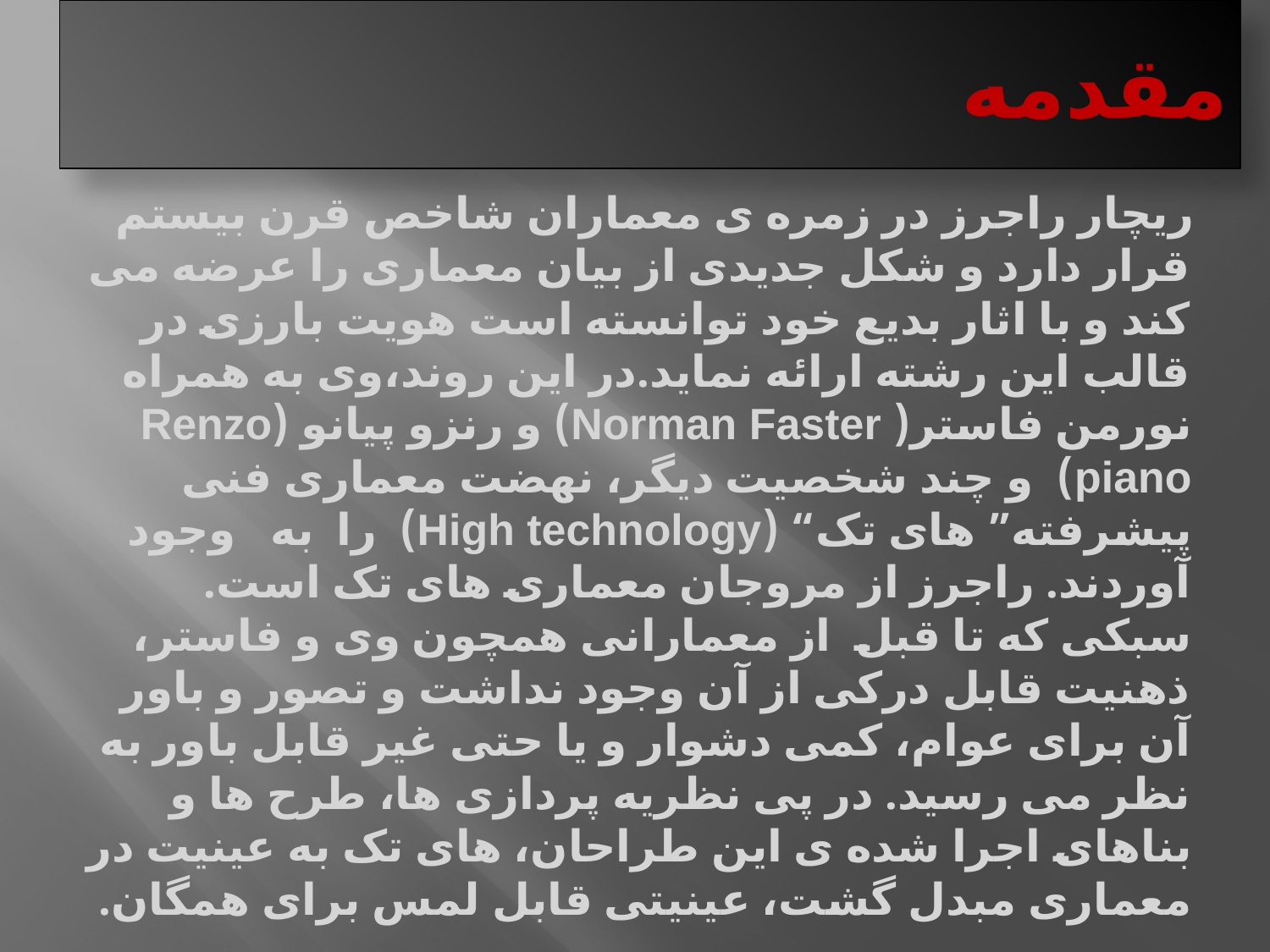

# مقدمه
    ریچار راجرز در زمره ی معماران شاخص قرن بیستم قرار دارد و شکل جدیدی از بیان معماری را عرضه می کند و با اثار بدیع خود توانسته است هویت بارزی در قالب این رشته ارائه نماید.در این روند،وی به همراه نورمن فاستر( Norman Faster) و رنزو پیانو (Renzo piano)  و چند شخصیت دیگر، نهضت معماری فنی پیشرفته” های تک“ (High technology)  را  به   وجود آوردند. راجرز از مروجان معماری های تک است. سبکی که تا قبل  از معمارانی همچون وی و فاستر، ذهنیت قابل درکی از آن وجود نداشت و تصور و باور آن برای عوام، کمی دشوار و یا حتی غیر قابل باور به نظر می رسید. در پی نظریه پردازی ها، طرح ها و بناهای اجرا شده ی این طراحان، های تک به عینیت در معماری مبدل گشت، عینیتی قابل لمس برای همگان.